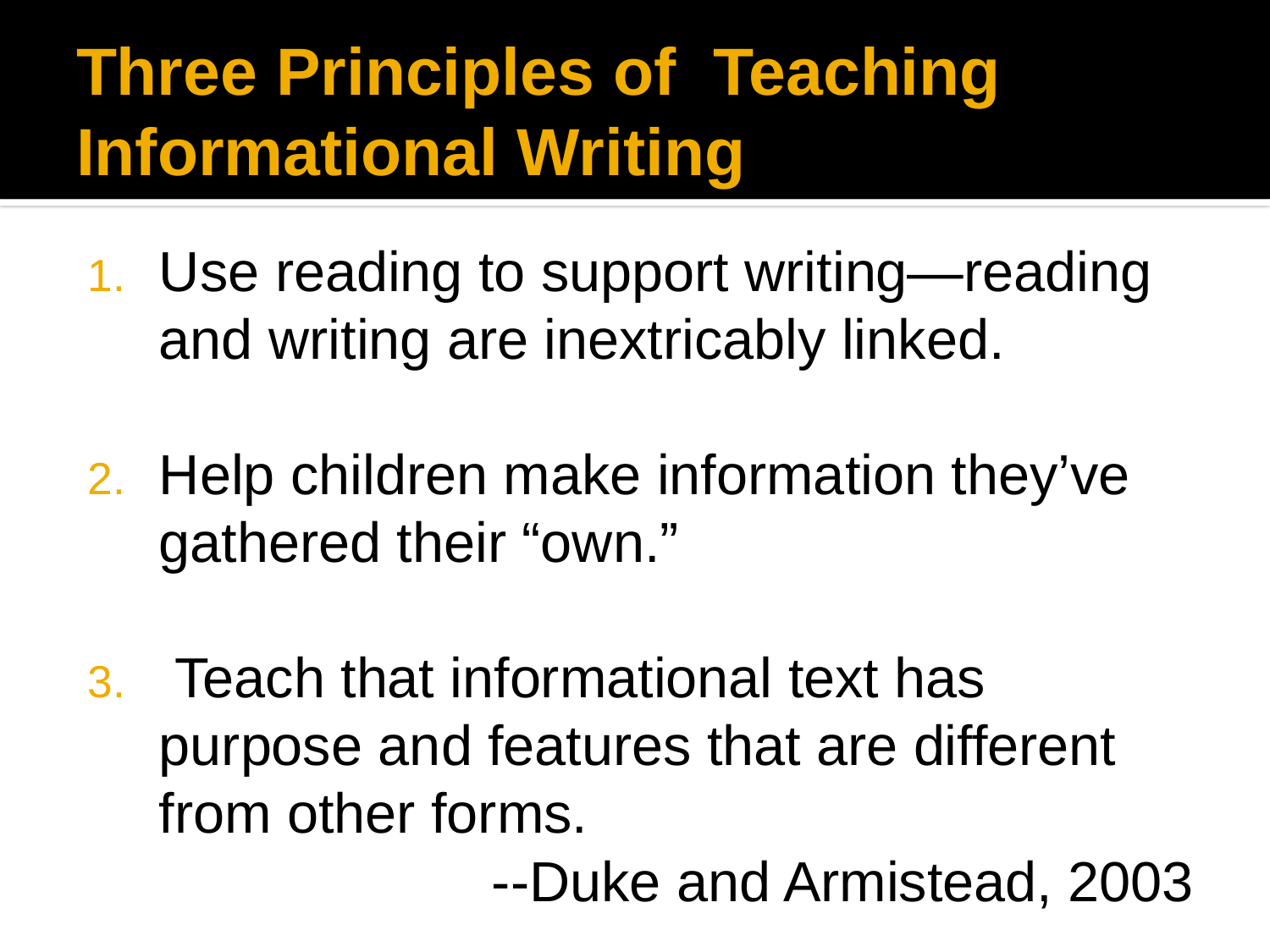

# Three Principles of  Teaching Informational Writing
Use reading to support writing—reading and writing are inextricably linked.

Help children make information they’ve gathered their “own.”

 Teach that informational text has purpose and features that are different from other forms.
--Duke and Armistead, 2003